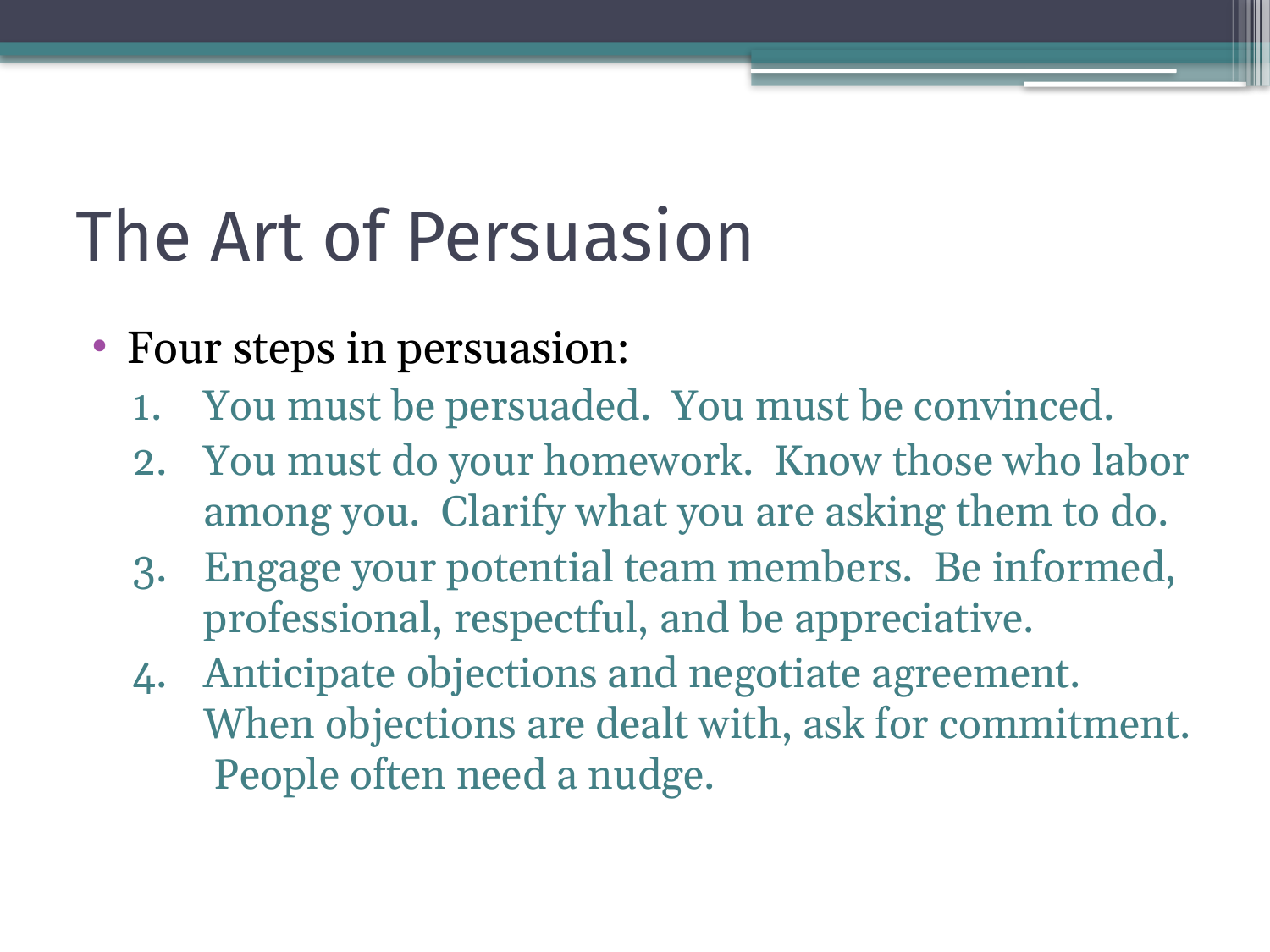

# The Art of Persuasion
Four steps in persuasion:
You must be persuaded.  You must be convinced.
You must do your homework.  Know those who labor among you.  Clarify what you are asking them to do.
Engage your potential team members.  Be informed, professional, respectful, and be appreciative.
Anticipate objections and negotiate agreement.  When objections are dealt with, ask for commitment.  People often need a nudge.